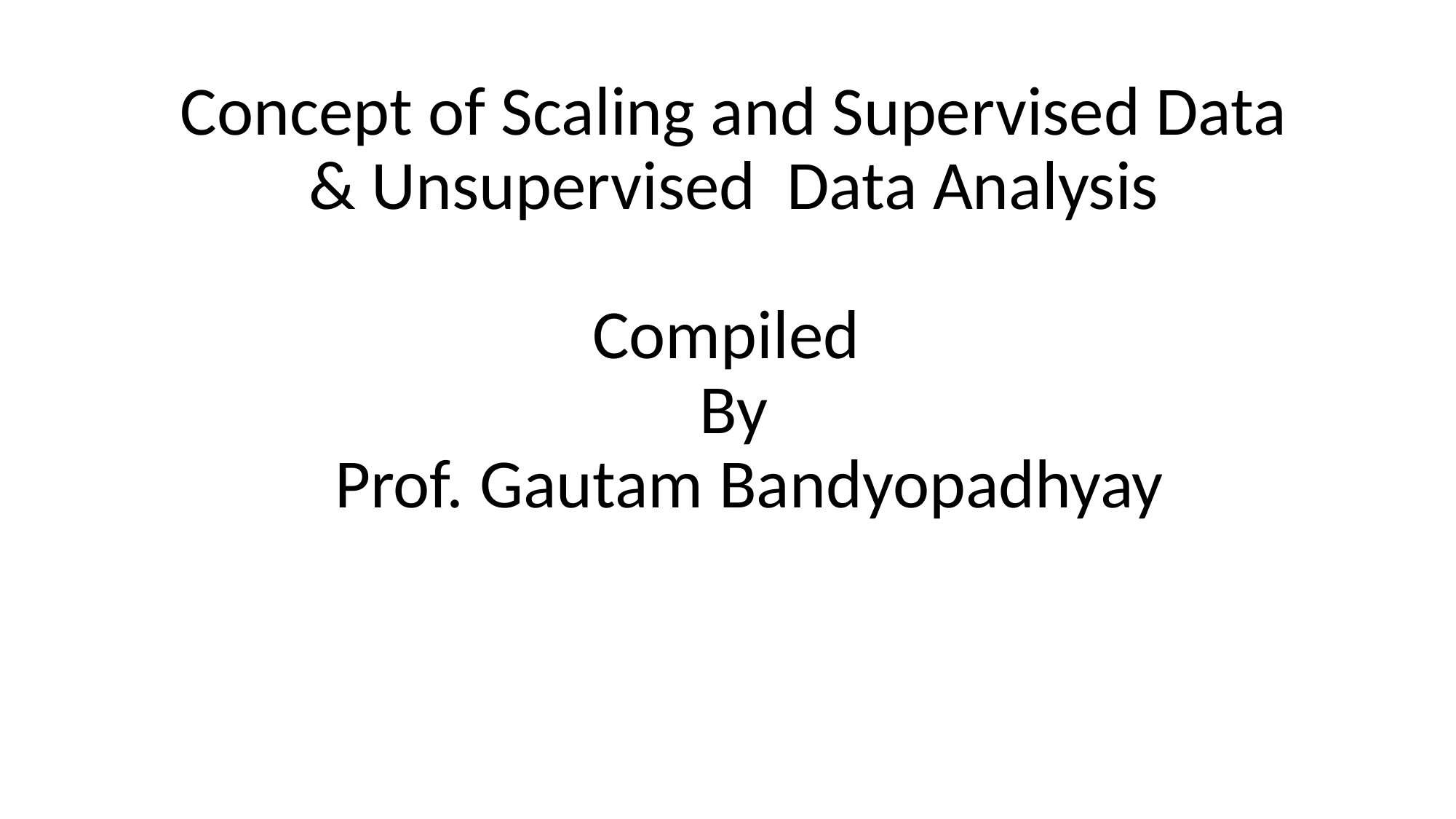

# Concept of Scaling and Supervised Data & Unsupervised  Data Analysis Compiled By Prof. Gautam Bandyopadhyay